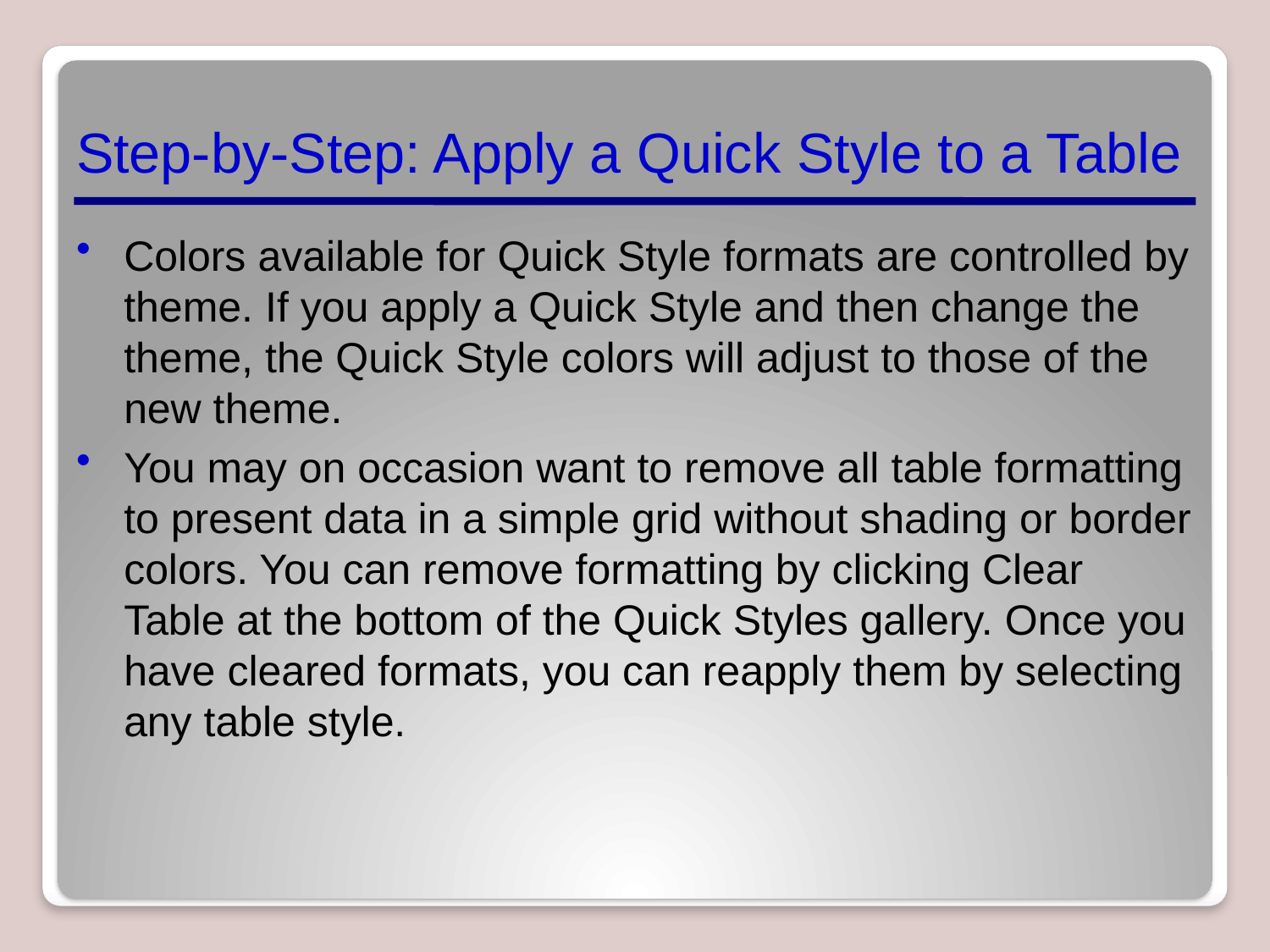

# Step-by-Step: Apply a Quick Style to a Table
Colors available for Quick Style formats are controlled by theme. If you apply a Quick Style and then change the theme, the Quick Style colors will adjust to those of the new theme.
You may on occasion want to remove all table formatting to present data in a simple grid without shading or border colors. You can remove formatting by clicking Clear Table at the bottom of the Quick Styles gallery. Once you have cleared formats, you can reapply them by selecting any table style.